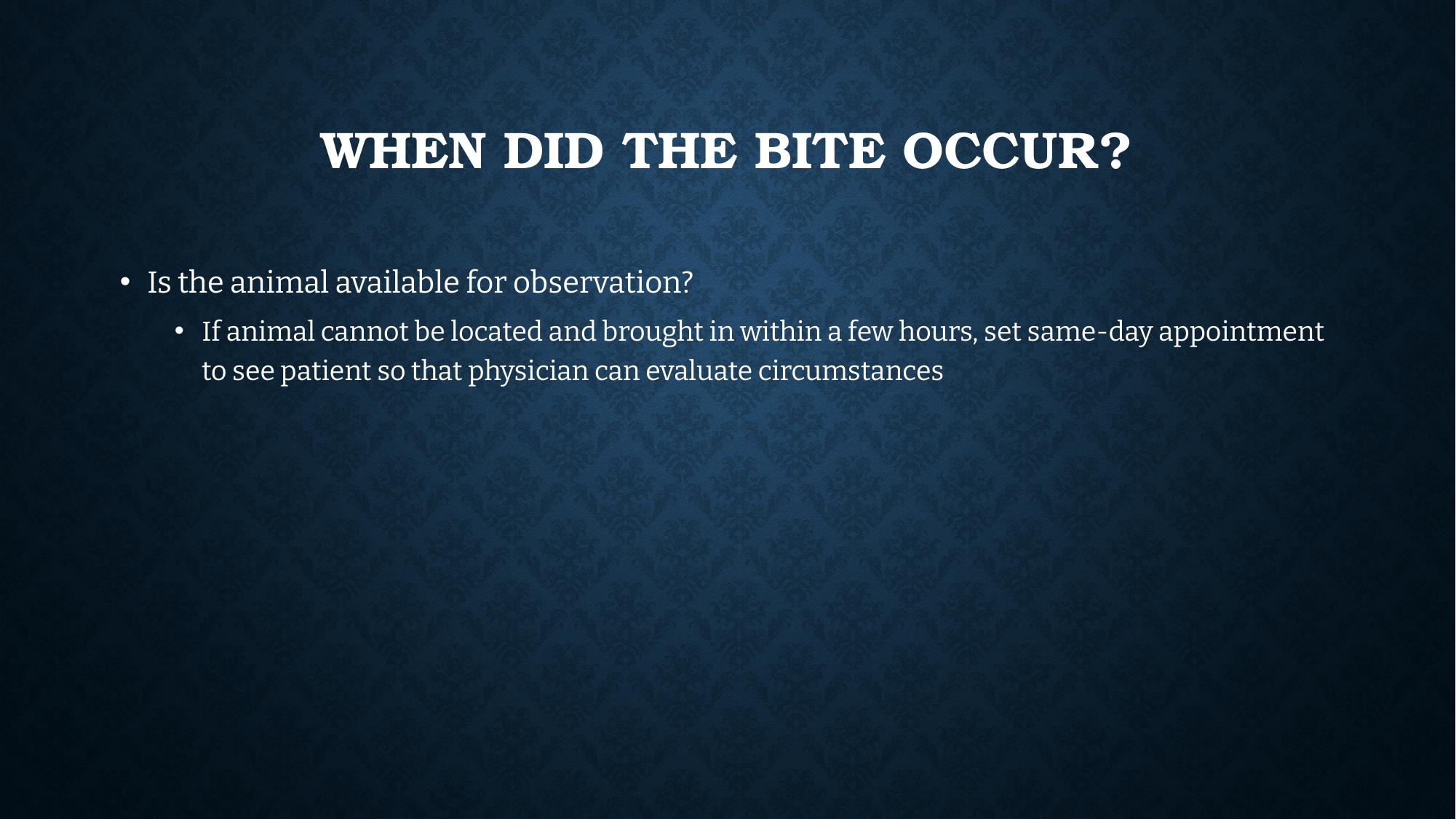

# When did the bite occur?
Is the animal available for observation?
If animal cannot be located and brought in within a few hours, set same-day appointment to see patient so that physician can evaluate circumstances